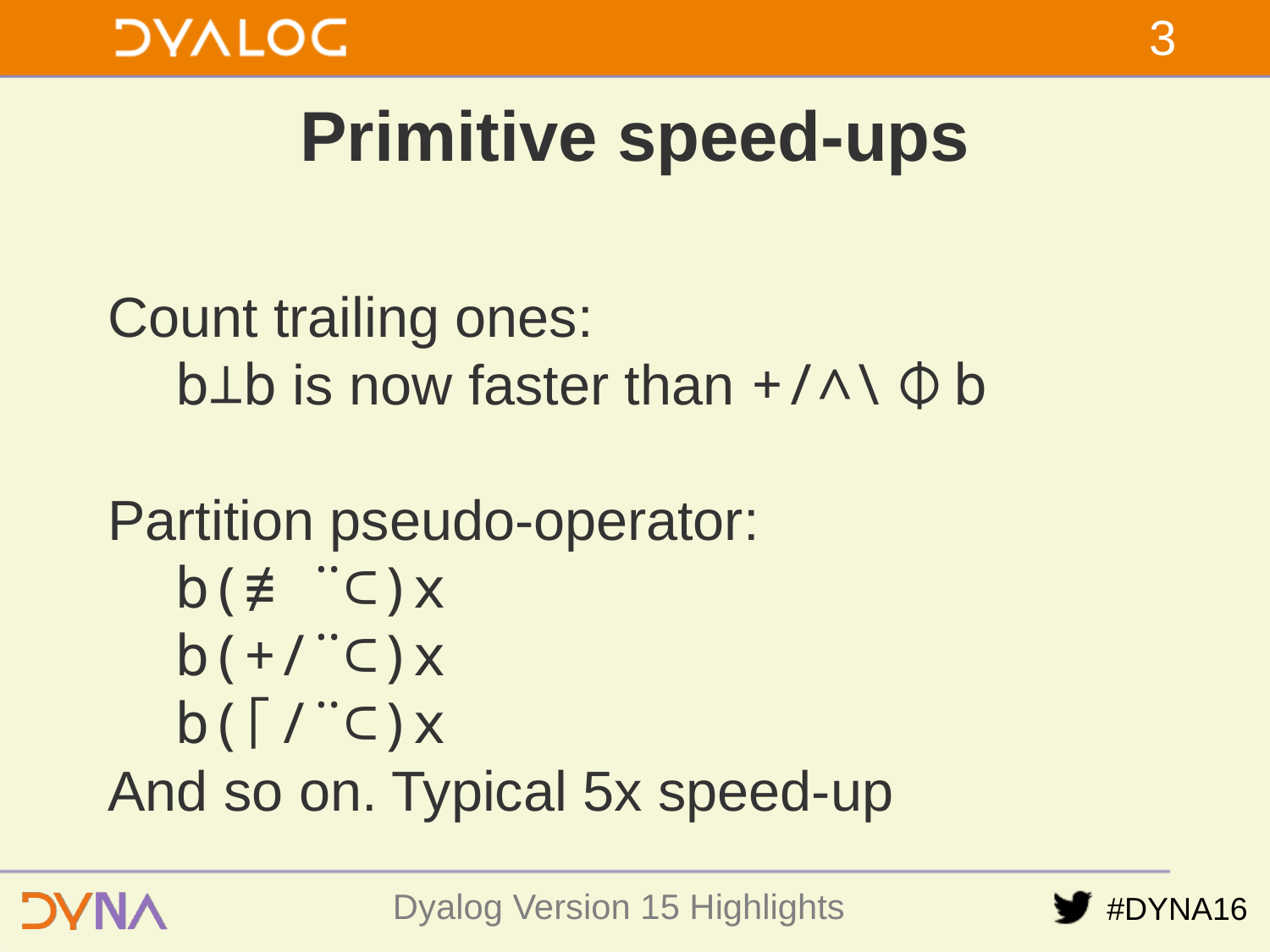

3
# Primitive speed-ups
Count trailing ones:
  b⊥b is now faster than +/∧\⌽b

Partition pseudo-operator:
  b(≢ ¨⊂)x
  b(+/¨⊂)x
  b(⌈/¨⊂)x
And so on. Typical 5x speed-up

Dyalog Version 15 Highlights